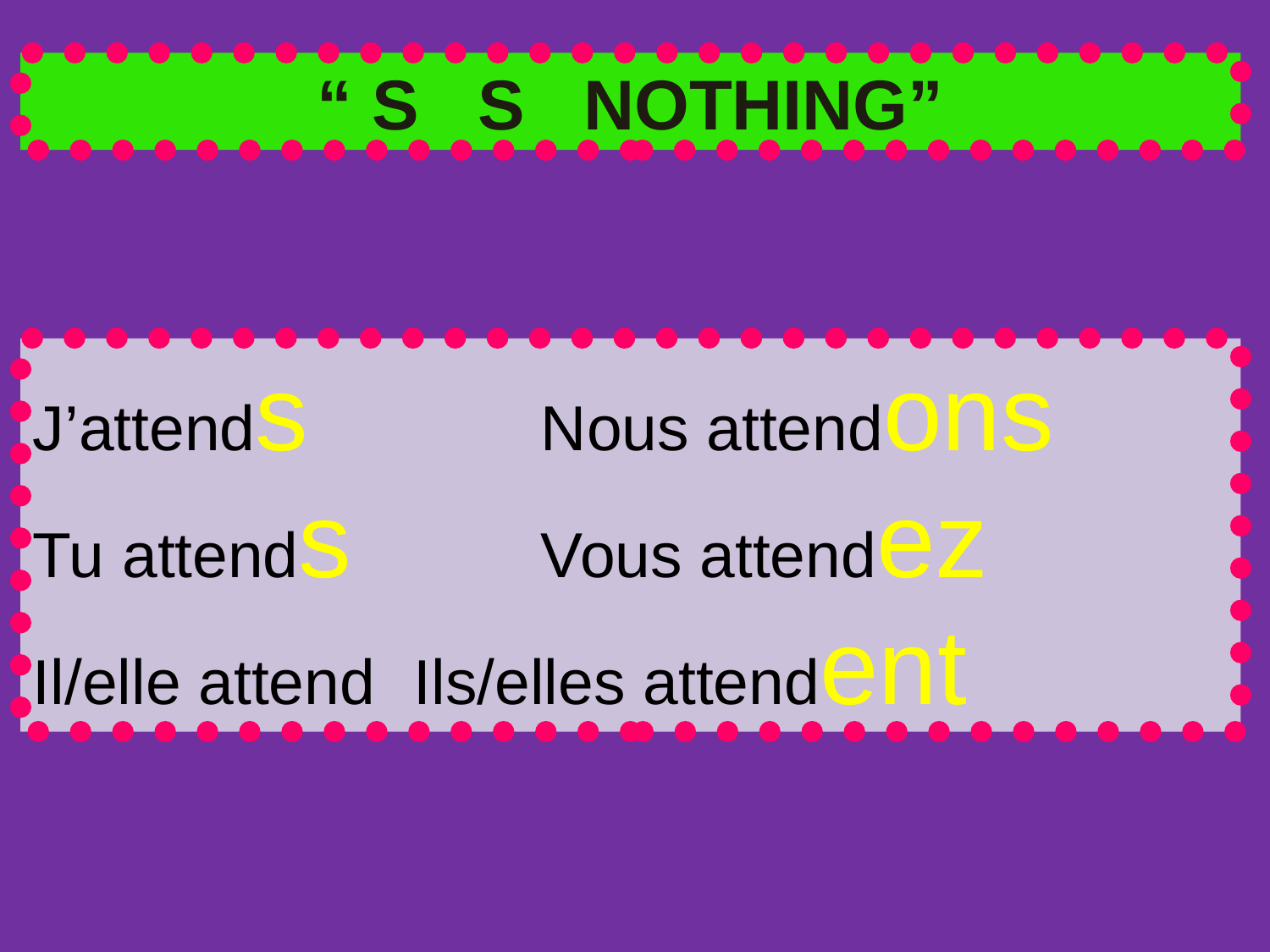

“ S   S   NOTHING”
J’attends		Nous attendons
Tu attends		Vous attendez
Il/elle attend	Ils/elles attendent